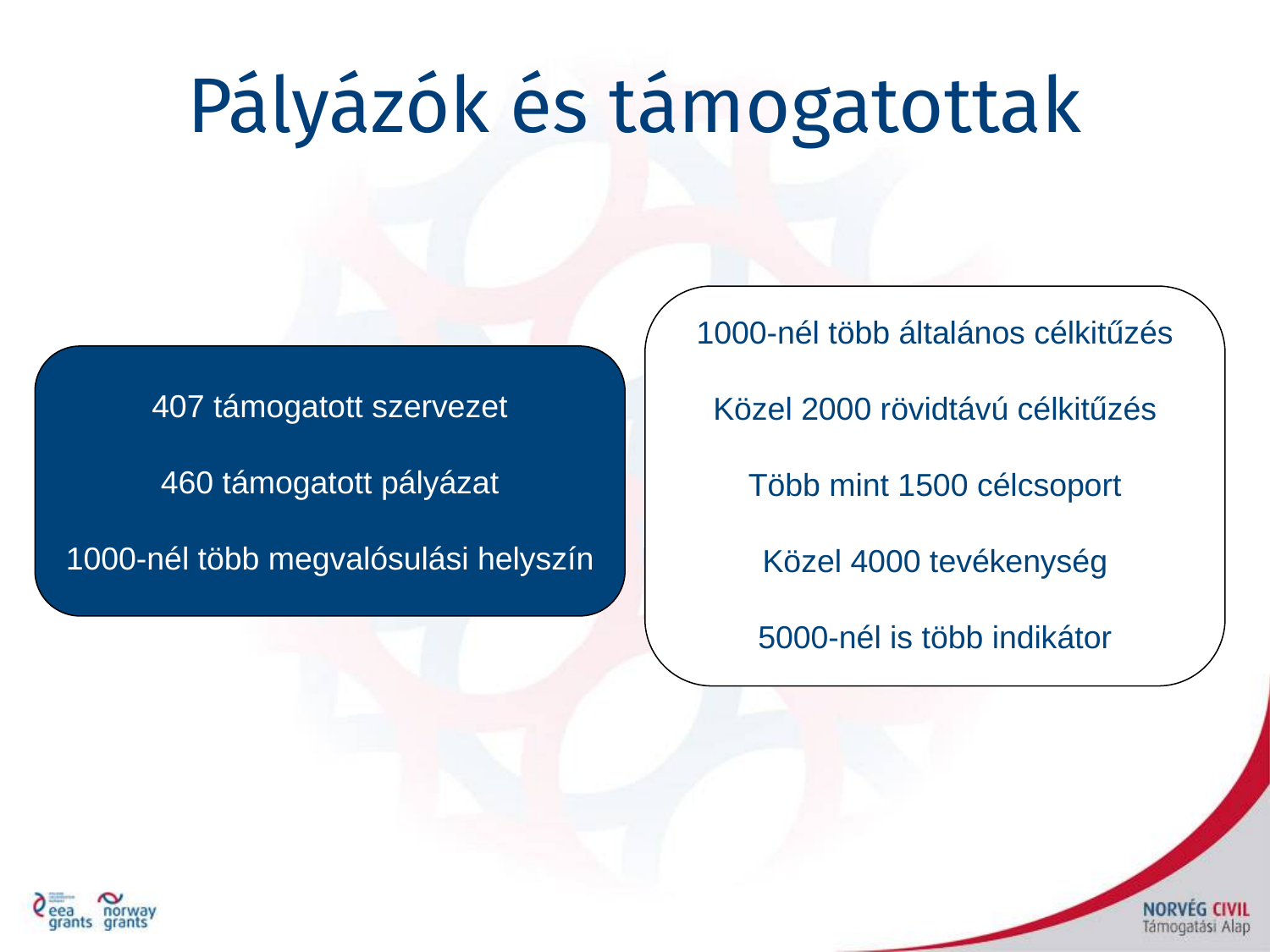

Pályázók és támogatottak
1000-nél több általános célkitűzés

Közel 2000 rövidtávú célkitűzés

Több mint 1500 célcsoport

Közel 4000 tevékenység

5000-nél is több indikátor
407 támogatott szervezet

460 támogatott pályázat

1000-nél több megvalósulási helyszín